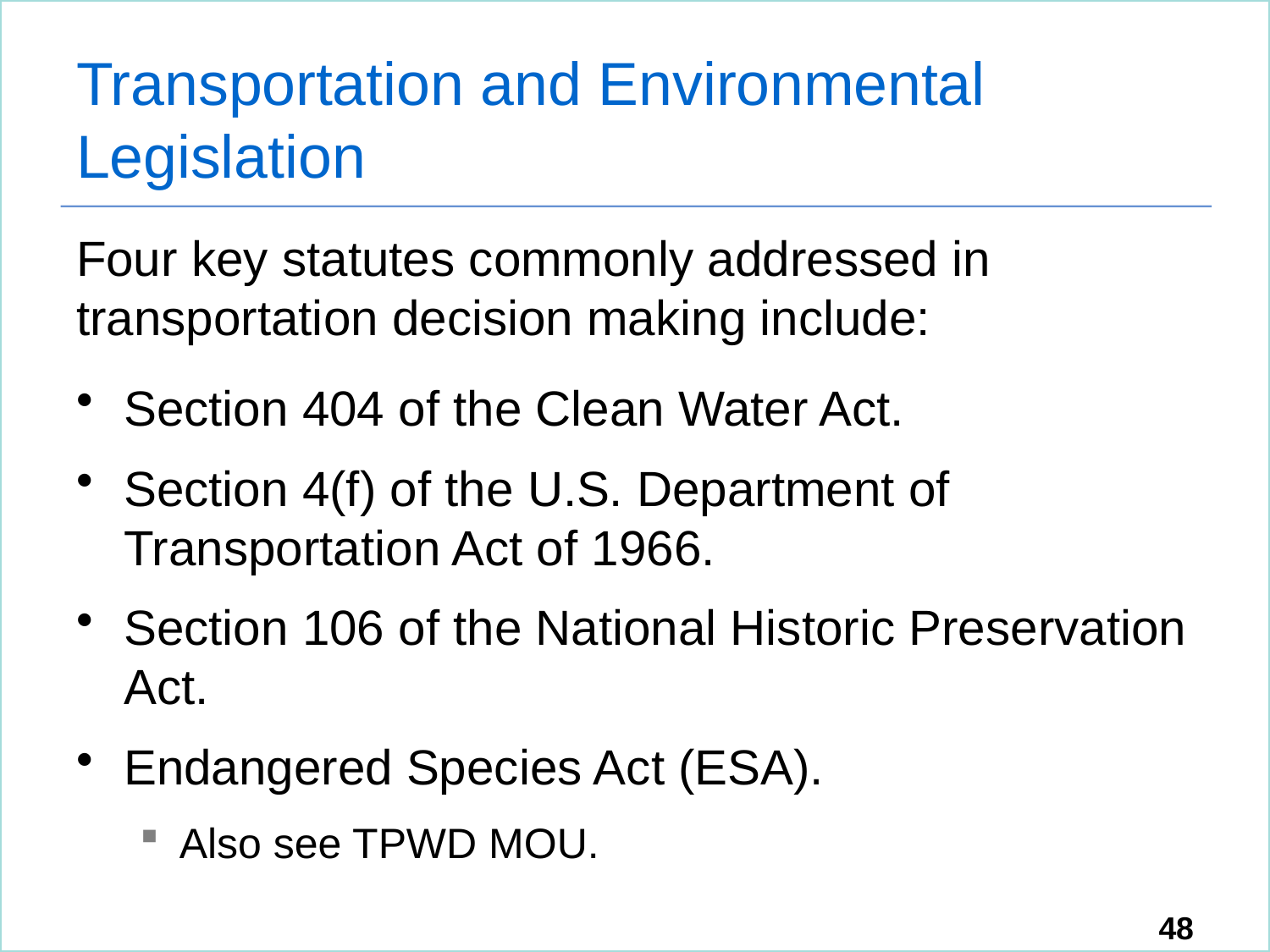

# Transportation and Environmental Legislation
Four key statutes commonly addressed in transportation decision making include:
Section 404 of the Clean Water Act.
Section 4(f) of the U.S. Department of Transportation Act of 1966.
Section 106 of the National Historic Preservation Act.
Endangered Species Act (ESA).
Also see TPWD MOU.
48